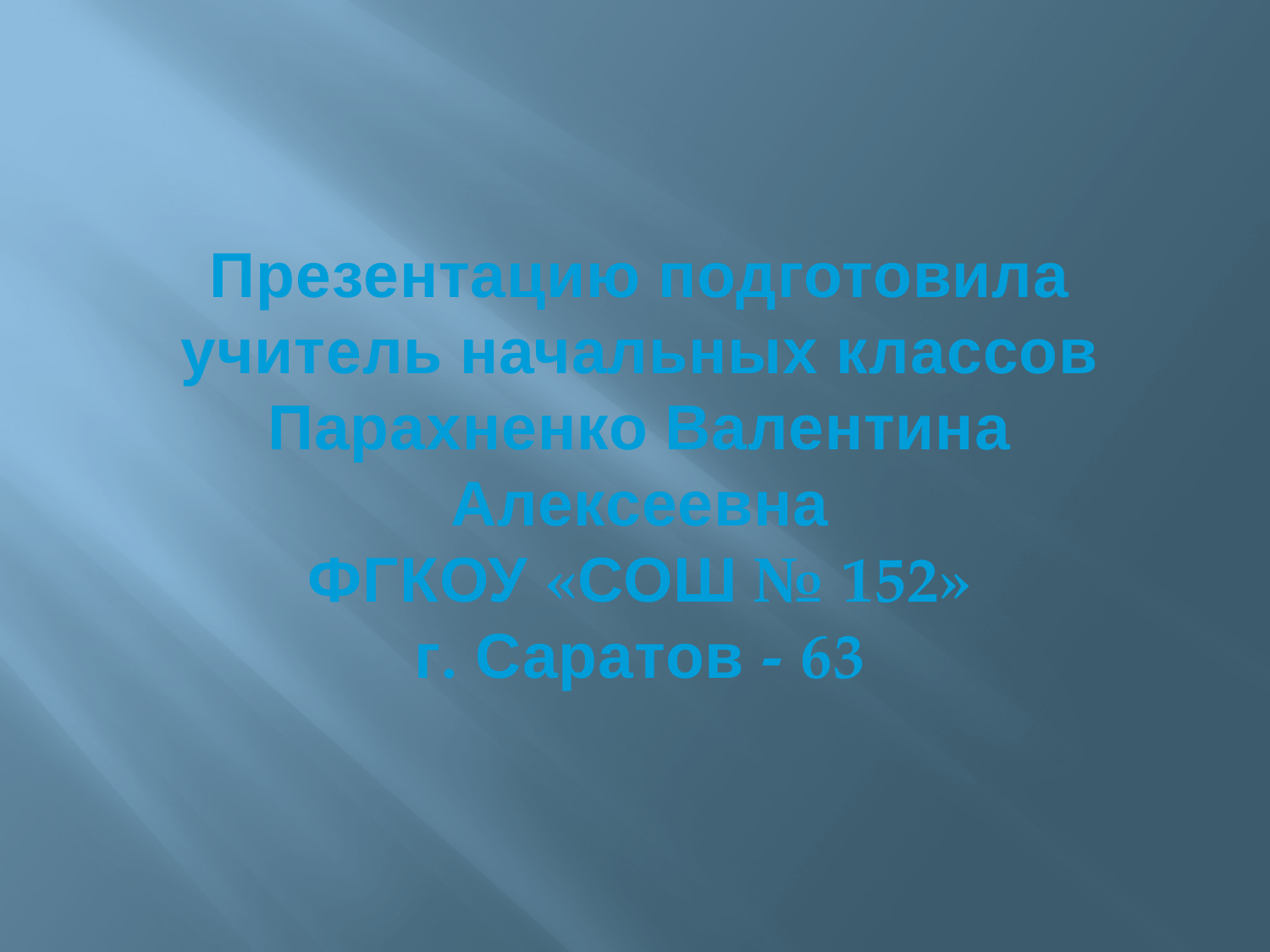

Презентацию подготовила
учитель начальных классов
Парахненко Валентина Алексеевна
ФГКОУ «СОШ № 152»
г. Саратов - 63